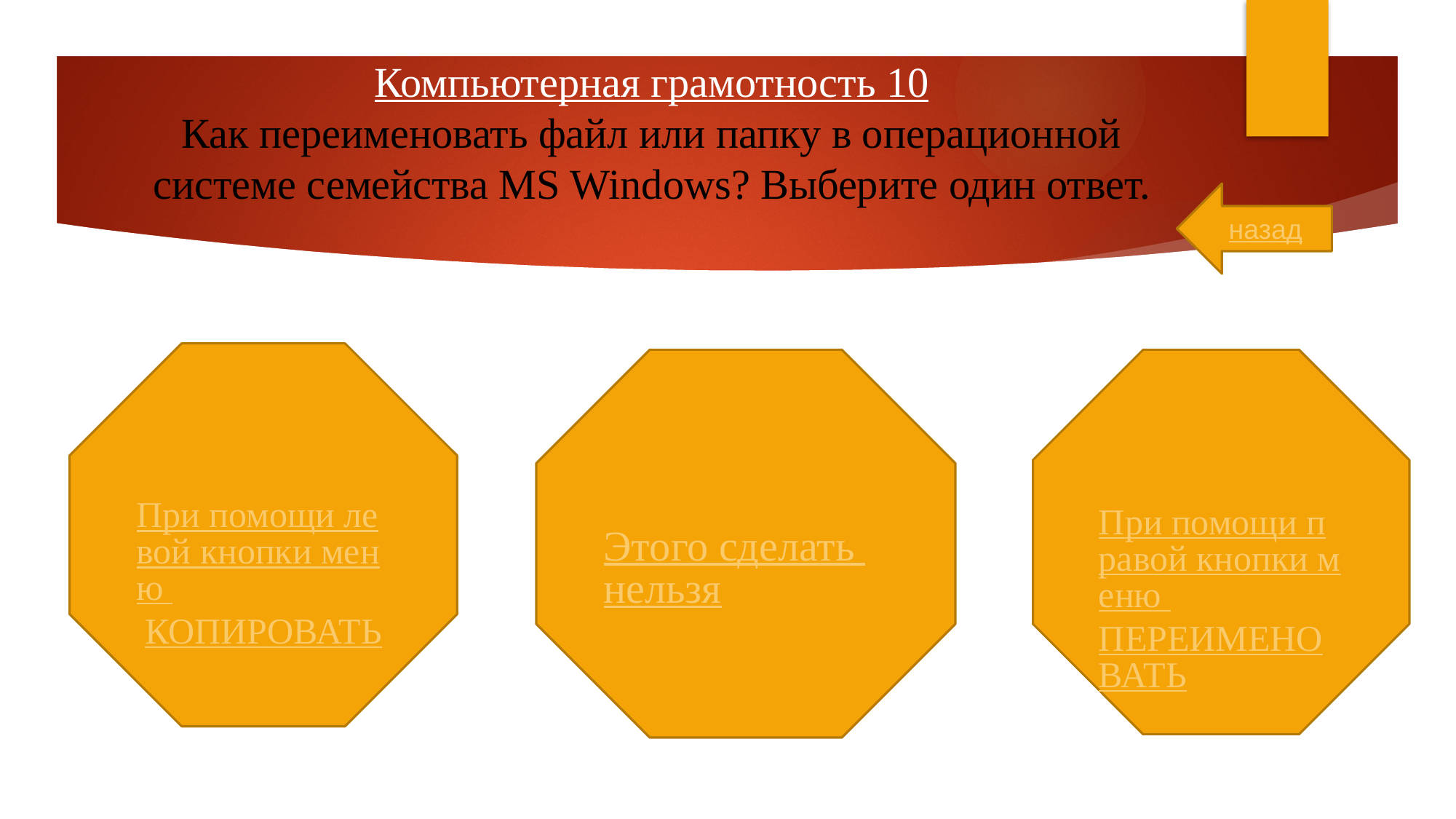

Компьютерная грамотность 10
Как переименовать файл или папку в операционной системе семейства MS Windows? Выберите один ответ.
#
назад
При помощи левой кнопки меню КОПИРОВАТЬ
Этого сделать нельзя
При помощи правой кнопки меню ПЕРЕИМЕНОВАТЬ